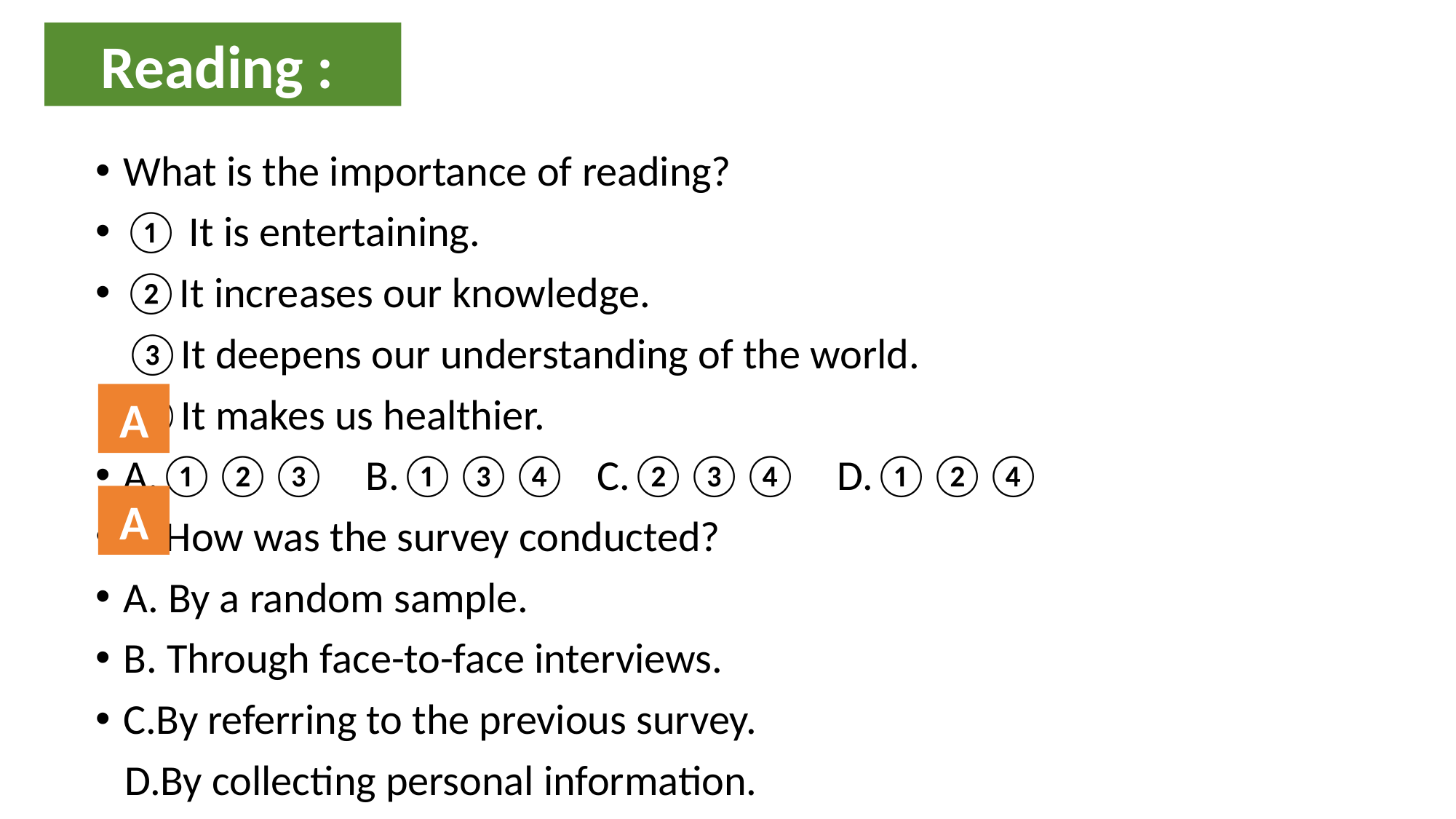

Reading :
What is the importance of reading?
① It is entertaining.
②It increases our knowledge.
   ③It deepens our understanding of the world.
   ④It makes us healthier.
A.①②③    B.①③④   C.②③④    D.①②④
2. How was the survey conducted?
A. By a random sample.
B. Through face-to-face interviews.
C.By referring to the previous survey.
   D.By collecting personal information.
 A
 A